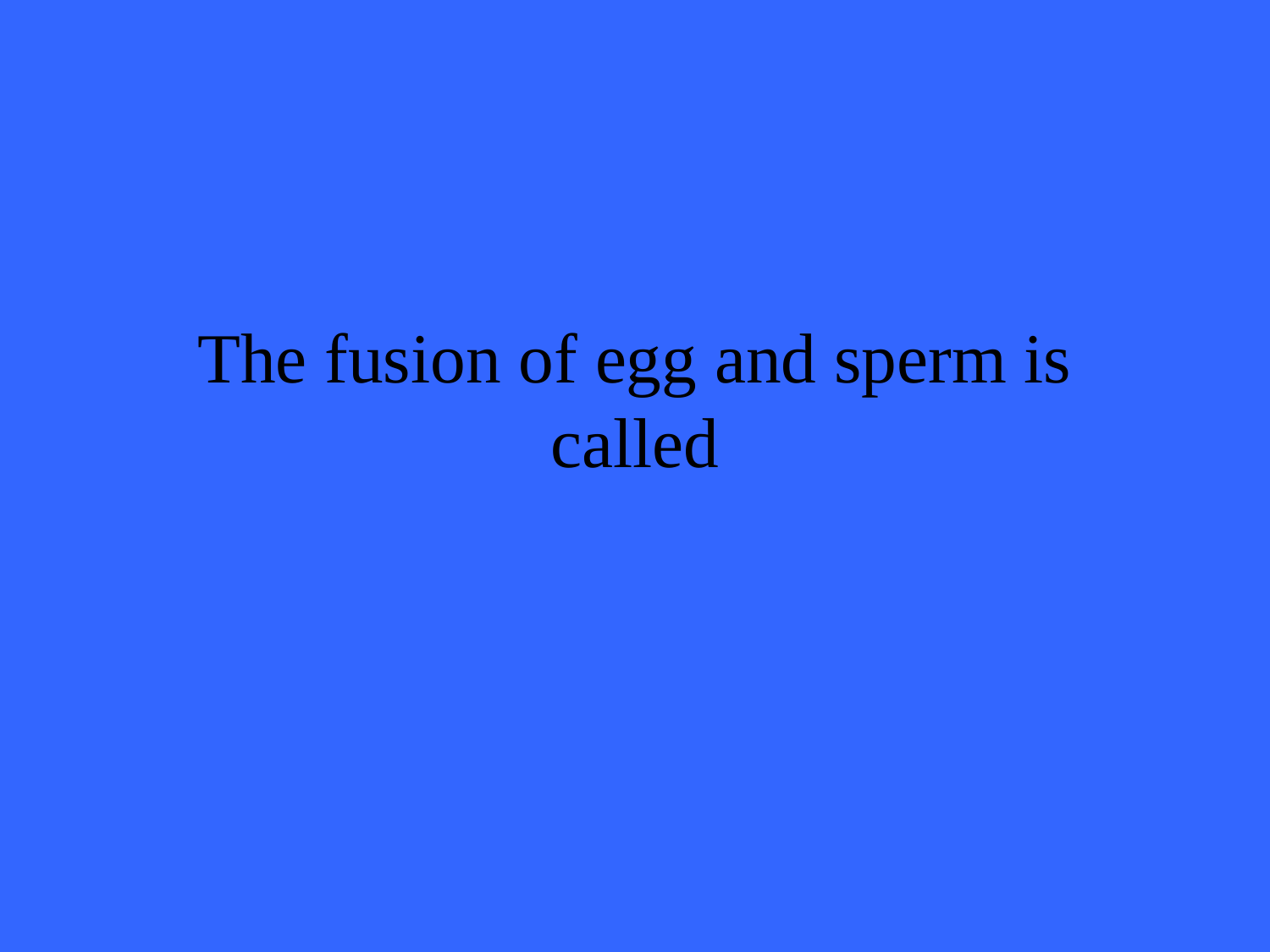

# The fusion of egg and sperm is called